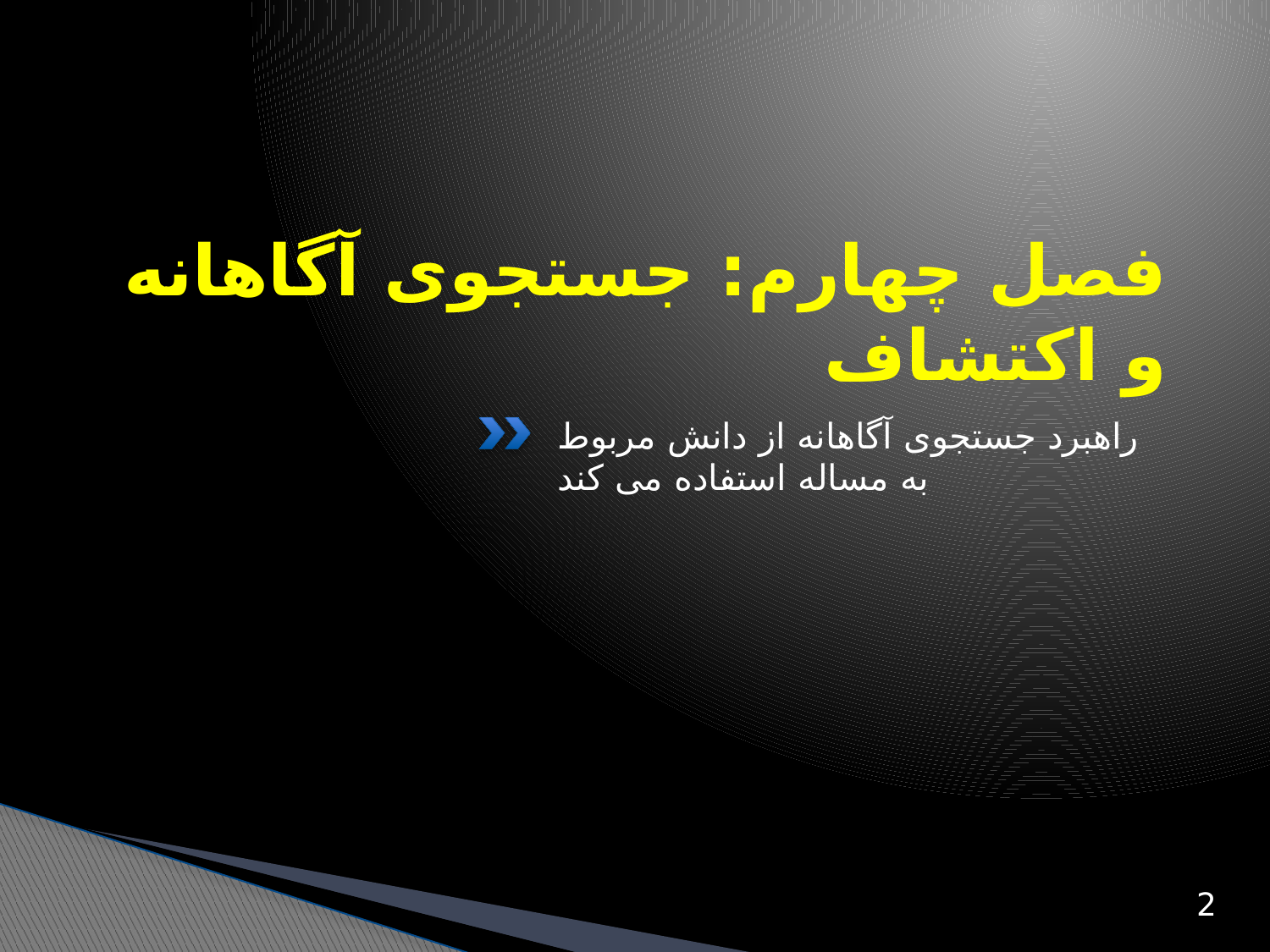

# فصل چهارم: جستجوی آگاهانه و اکتشاف
راهبرد جستجوی آگاهانه از دانش مربوط به مساله استفاده می کند